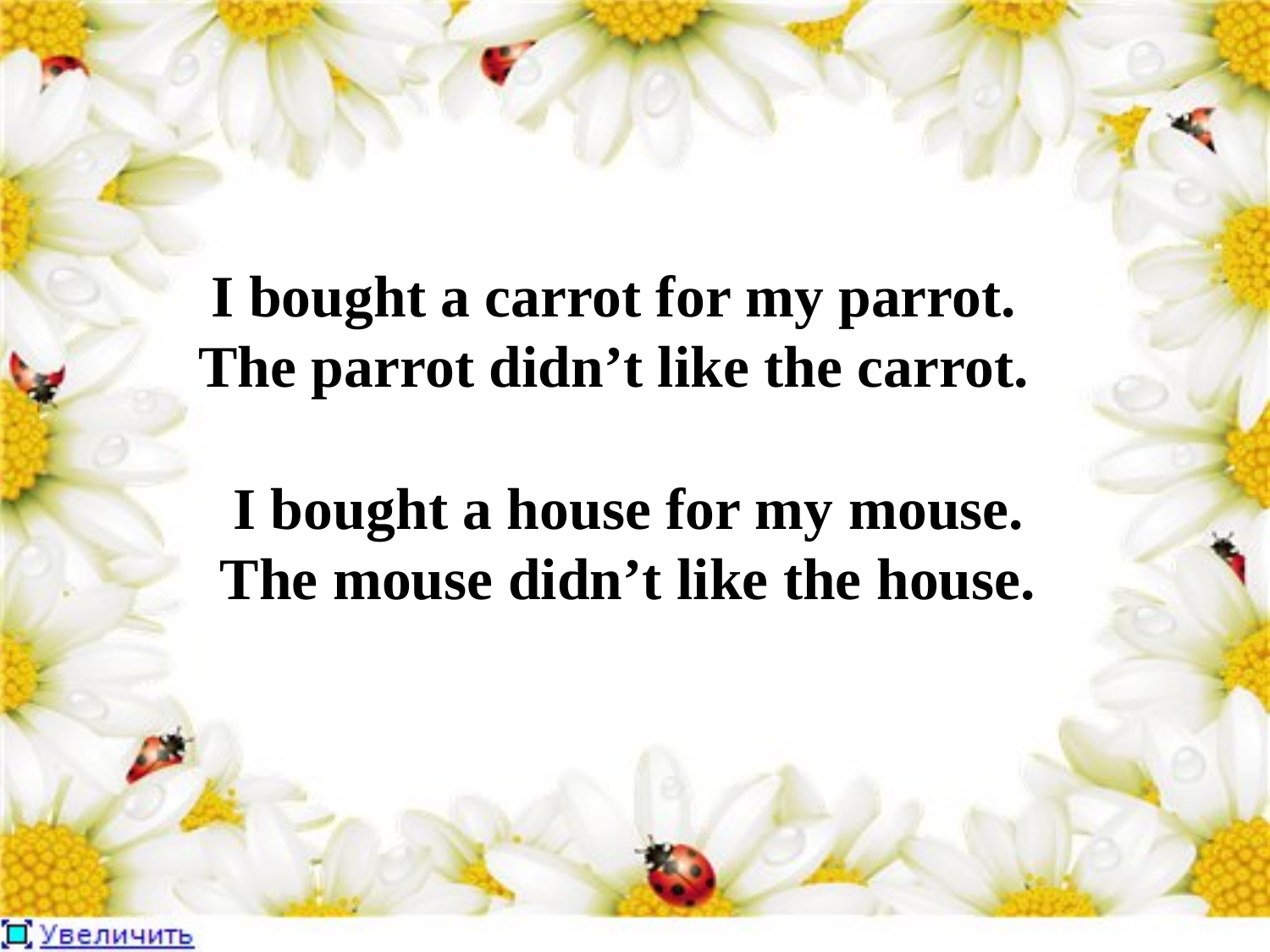

# I bought a carrot for my parrot. The parrot didn’t like the carrot. I bought a house for my mouse. The mouse didn’t like the house.